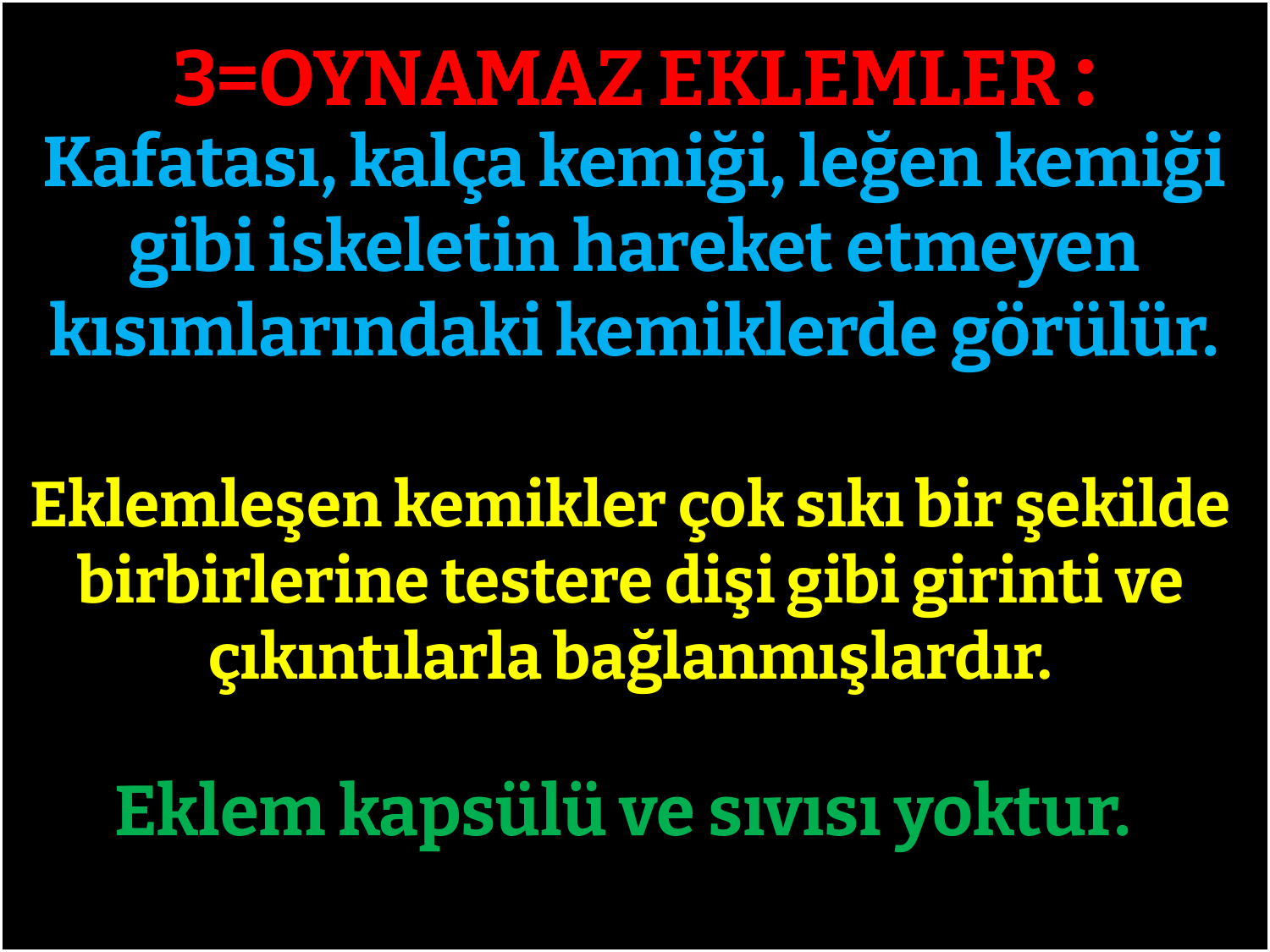

3=OYNAMAZ EKLEMLER :
Kafatası, kalça kemiği, leğen kemiği gibi iskeletin hareket etmeyen kısımlarındaki kemiklerde görülür.
#
Eklemleşen kemikler çok sıkı bir şekilde birbirlerine testere dişi gibi girinti ve çıkıntılarla bağlanmışlardır.
Eklem kapsülü ve sıvısı yoktur.